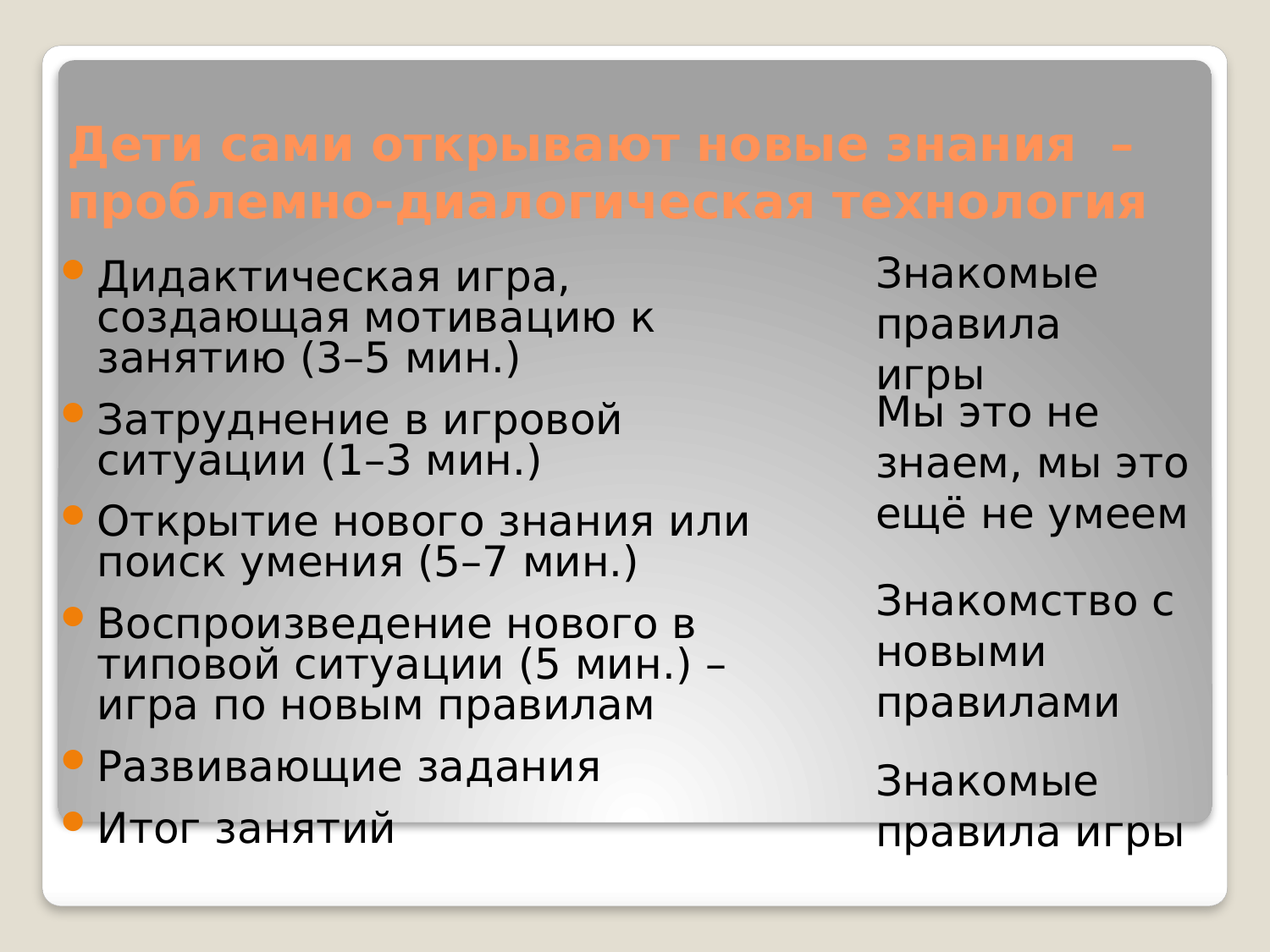

# Дети сами открывают новые знания  – проблемно-диалогическая технология
Знакомые правила игры
Дидактическая игра, создающая мотивацию к занятию (3–5 мин.)
Затруднение в игровой ситуации (1–3 мин.)
Открытие нового знания или поиск умения (5–7 мин.)
Воспроизведение нового в типовой ситуации (5 мин.) – игра по новым правилам
Развивающие задания
Итог занятий
Мы это не знаем, мы это ещё не умеем
Знакомство с новыми  правилами
Знакомые  правила игры